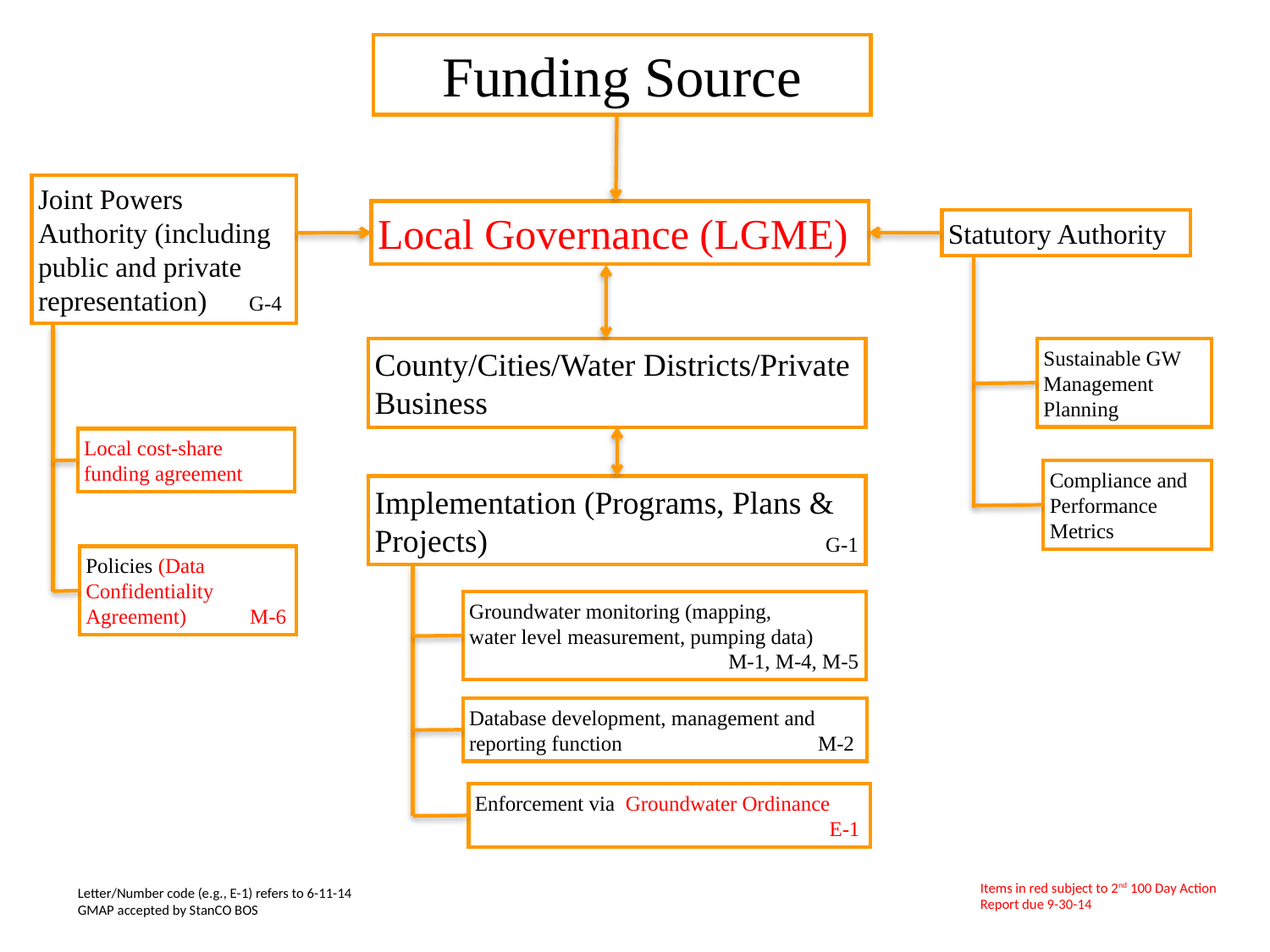

Funding Source
Joint Powers Authority (including public and private representation)      G-4
Local Governance (LGME)
Statutory Authority
County/Cities/Water Districts/Private Business
Sustainable GW Management Planning
Local cost-share funding agreement
Compliance and Performance Metrics
Implementation (Programs, Plans & Projects)                                          G-1
Policies (Data Confidentiality Agreement)            M-6
Groundwater monitoring (mapping,
water level measurement, pumping data)
                                                 M-1, M-4, M-5
Database development, management and reporting function                                     M-2
Enforcement via  Groundwater Ordinance
                                                                   E-1
Items in red subject to 2nd 100 Day Action Report due 9-30-14
Letter/Number code (e.g., E-1) refers to 6-11-14 GMAP accepted by StanCO BOS